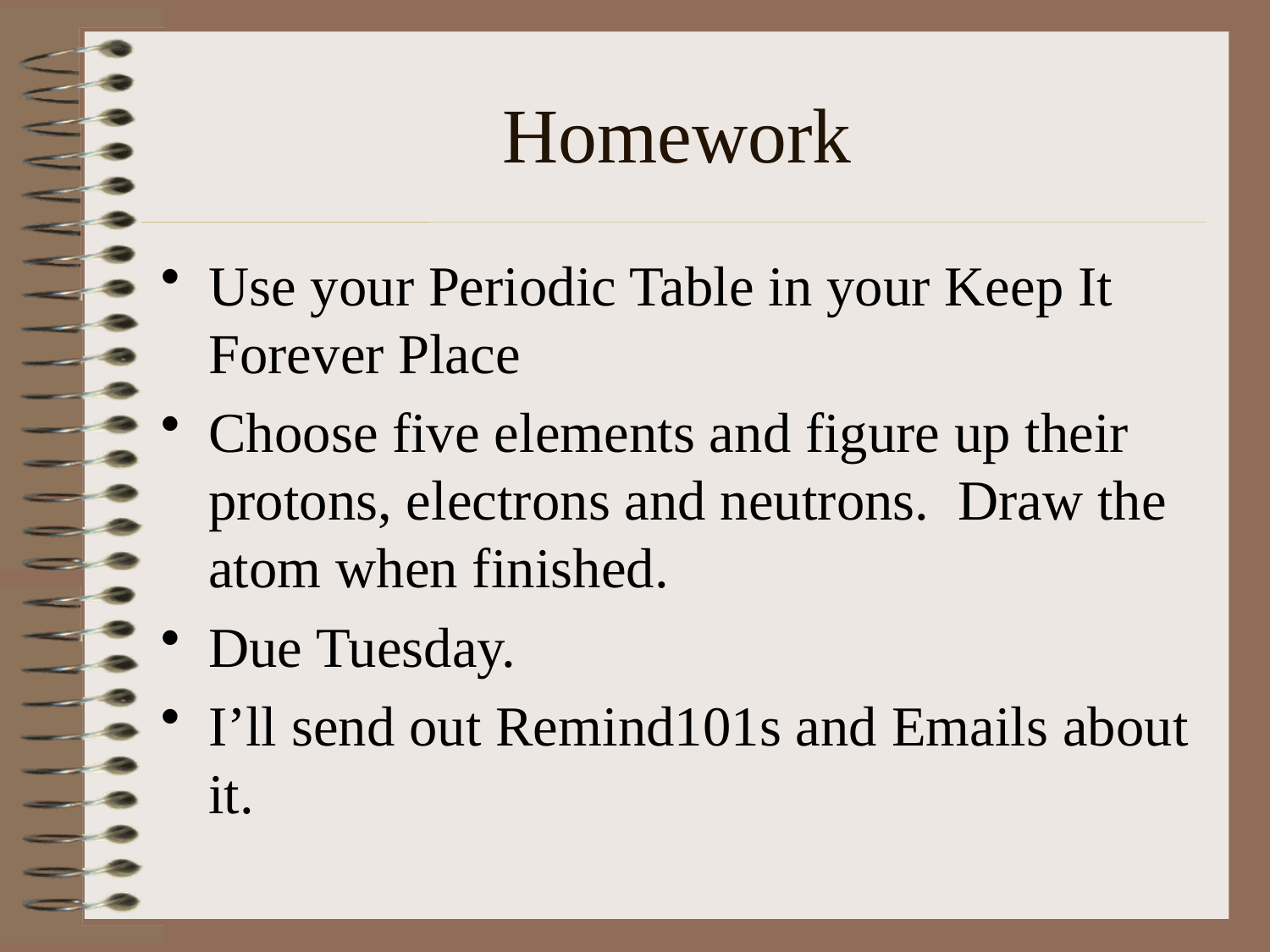

# Homework
Use your Periodic Table in your Keep It Forever Place
Choose five elements and figure up their protons, electrons and neutrons.  Draw the atom when finished.
Due Tuesday.
I’ll send out Remind101s and Emails about it.